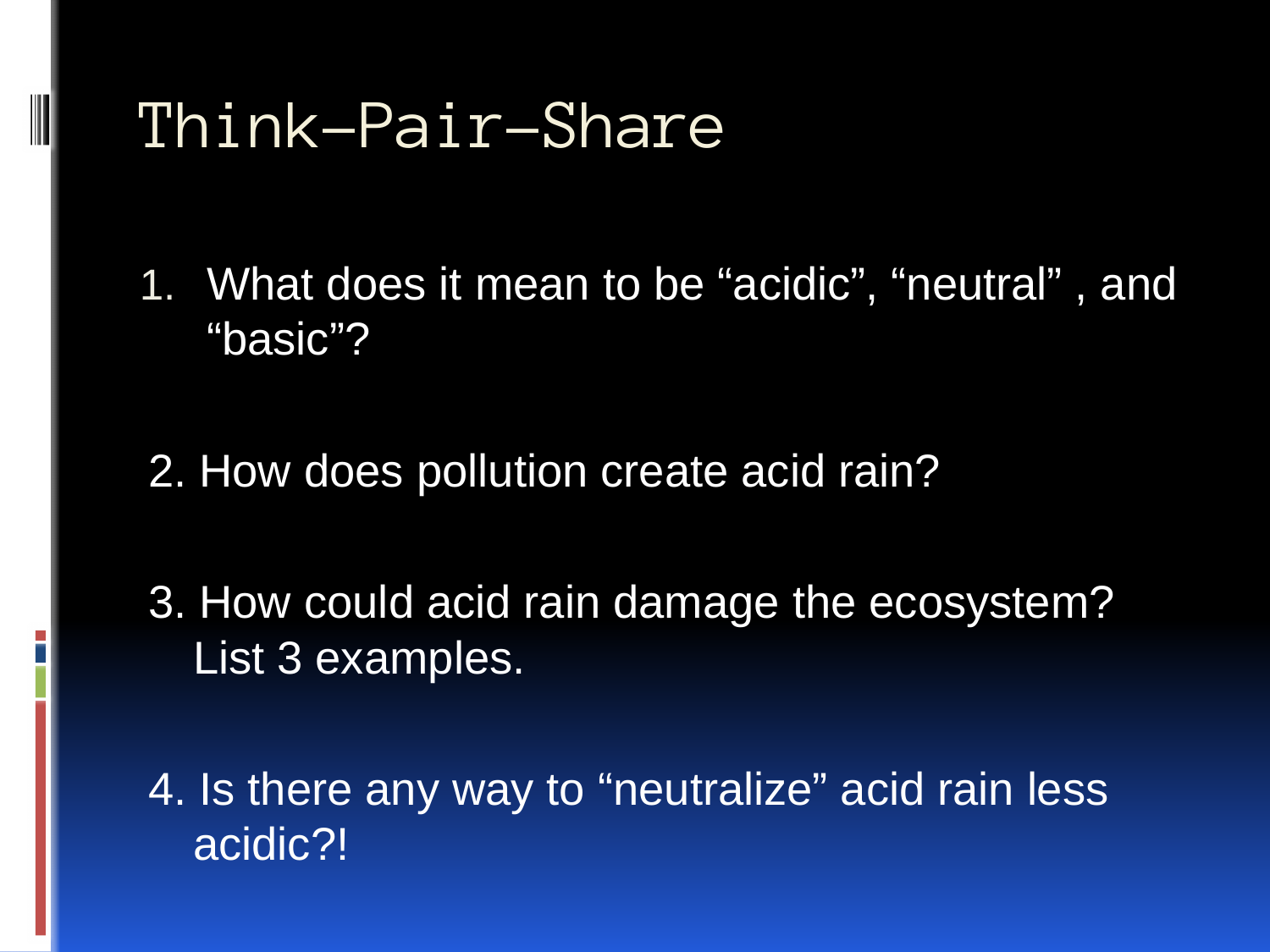

# Think-Pair-Share
What does it mean to be “acidic”, “neutral” , and “basic”?

2. How does pollution create acid rain?

3. How could acid rain damage the ecosystem? List 3 examples.

4. Is there any way to “neutralize” acid rain less acidic?!